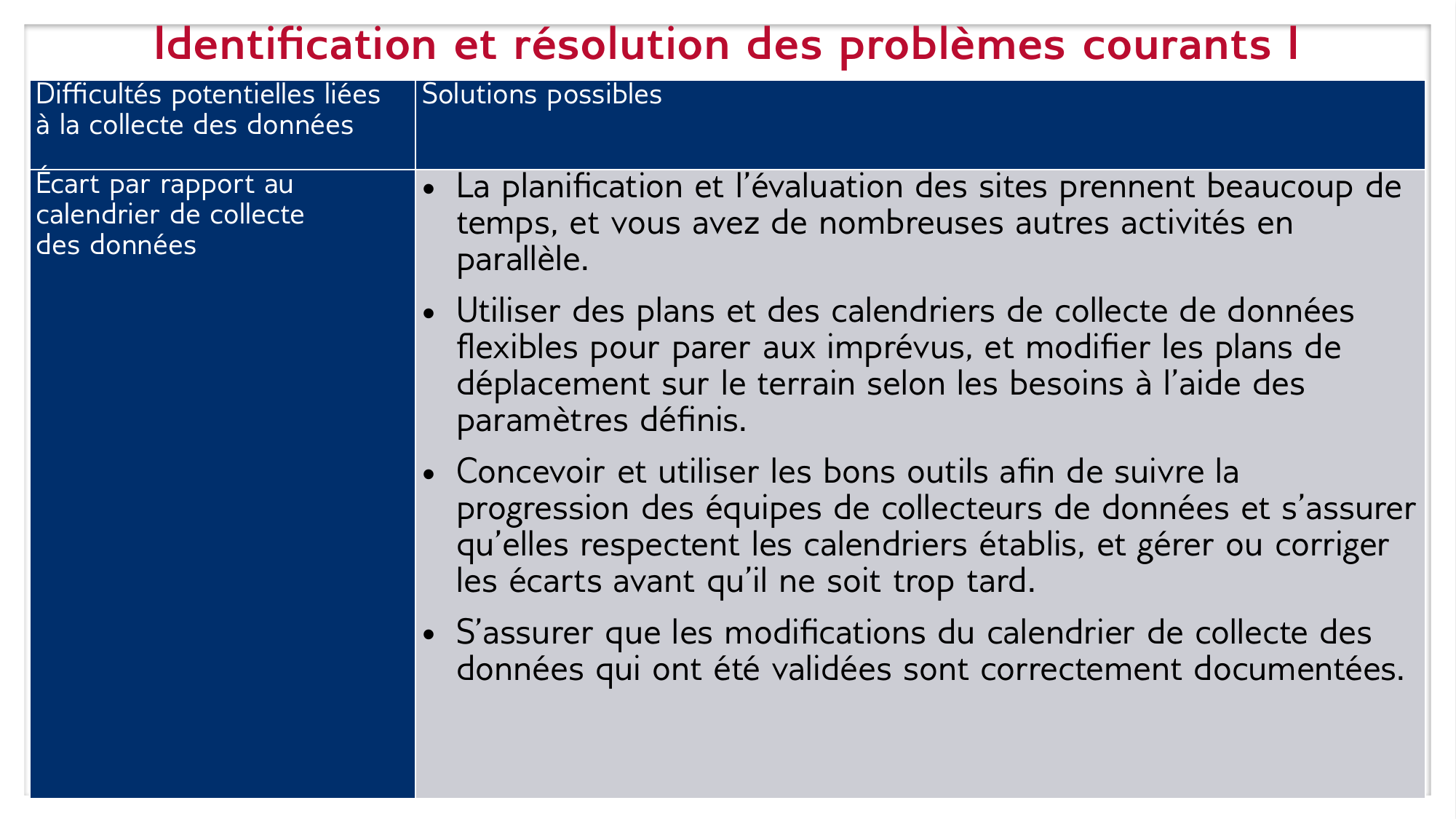

4/11/2019
                    INSÉRER LE PIED DE PAGE ICI
6
# Identification et résolution des problèmes courants I
| Difficultés potentielles liées à la collecte des données | Solutions possibles |
| --- | --- |
| Écart par rapport au calendrier de collecte des données | La planification et l’évaluation des sites prennent beaucoup de temps, et vous avez de nombreuses autres activités en parallèle. Utiliser des plans et des calendriers de collecte de données flexibles pour parer aux imprévus, et modifier les plans de déplacement sur le terrain selon les besoins à l’aide des paramètres définis. Concevoir et utiliser les bons outils afin de suivre la progression des équipes de collecteurs de données et s’assurer qu’elles respectent les calendriers établis, et gérer ou corriger les écarts avant qu’il ne soit trop tard. S’assurer que les modifications du calendrier de collecte des données qui ont été validées sont correctement documentées. |